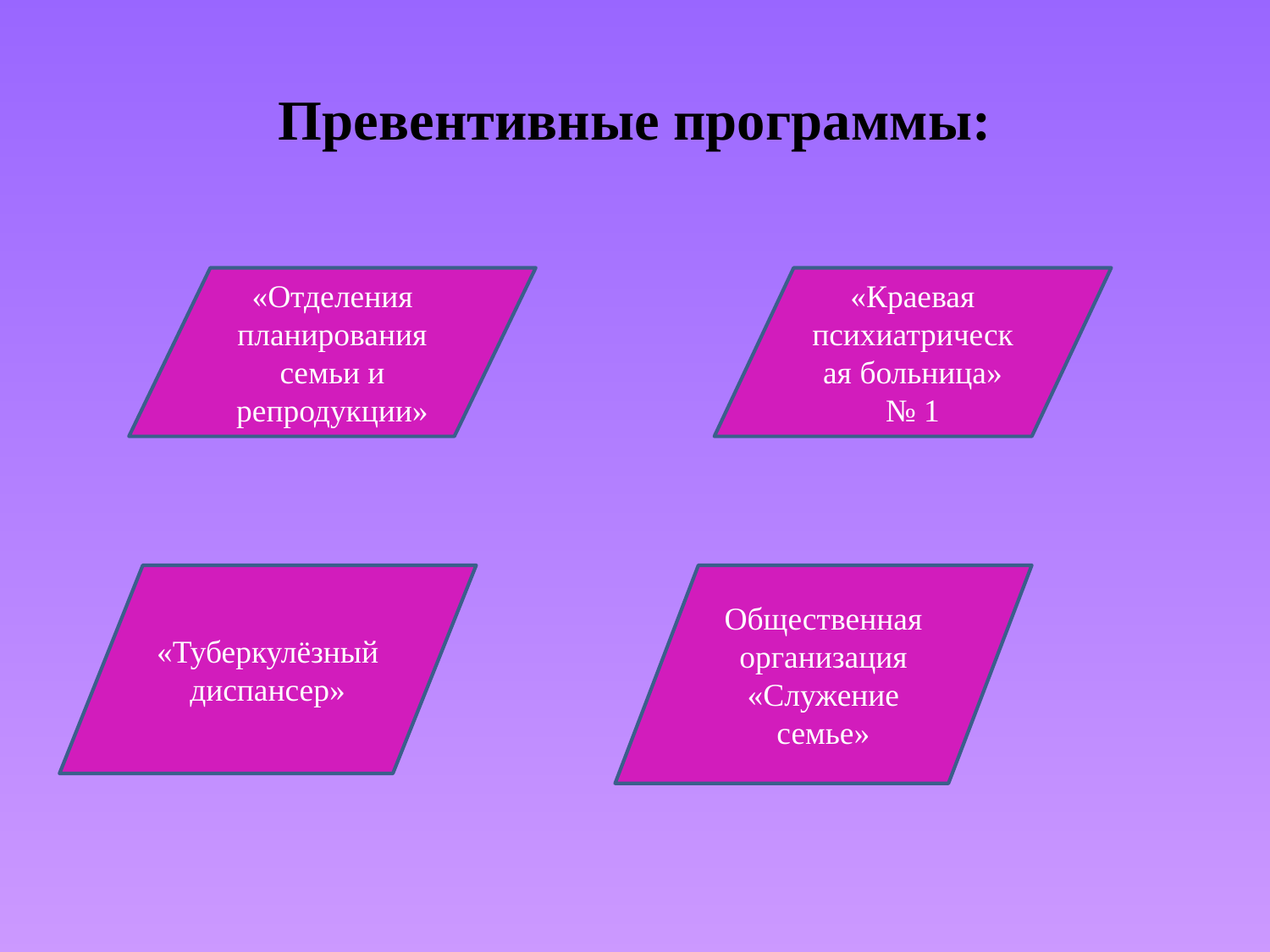

# Превентивные программы:

«Отделения планирования семьи и репродукции»
«Краевая психиатрическая больница» № 1
«Туберкулёзный диспансер»
Общественная организация «Служение семье»